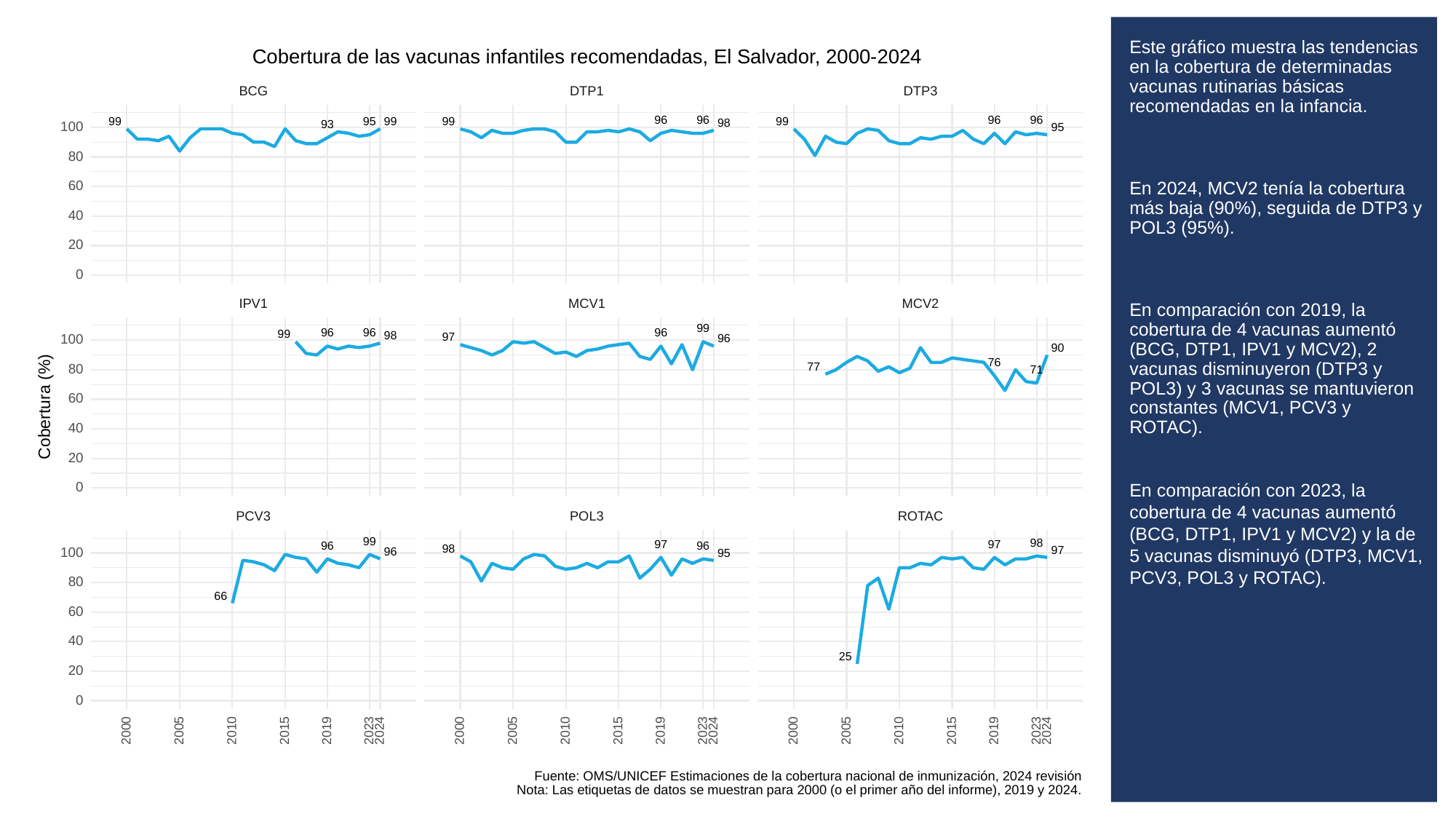

# Este gráfico muestra las tendencias en la cobertura de determinadas vacunas rutinarias básicas recomendadas en la infancia.

En 2024, MCV2 tenía la cobertura más baja (90%), seguida de DTP3 y POL3 (95%).

En comparación con 2019, la cobertura de 4 vacunas aumentó (BCG, DTP1, IPV1 y MCV2), 2 vacunas disminuyeron (DTP3 y POL3) y 3 vacunas se mantuvieron constantes (MCV1, PCV3 y ROTAC).

En comparación con 2023, la cobertura de 4 vacunas aumentó (BCG, DTP1, IPV1 y MCV2) y la de 5 vacunas disminuyó (DTP3, MCV1, PCV3, POL3 y ROTAC).

Cobertura de las vacunas infantiles recomendadas, El Salvador, 2000-2024
BCG
DTP3
DTP1

96
96
96
96
99
99
99
99
95
98
93
100
95

80

60

40

20

0

MCV1
MCV2
IPV1

99

96
96
96
99
98
97
96
100

90

76
77
80
71

60
Cobertura (%)

40

20

0

POL3
PCV3
ROTAC

99

98
97
97
96
96
98
97
96
100
95

80

66

60

40

25

20

0

2023
2023
2023
2000
2005
2010
2015
2019
2024
2000
2005
2010
2015
2019
2024
2000
2005
2010
2015
2019
2024
Fuente: OMS/UNICEF Estimaciones de la cobertura nacional de inmunización, 2024 revisión
Nota: Las etiquetas de datos se muestran para 2000 (o el primer año del informe), 2019 y 2024.